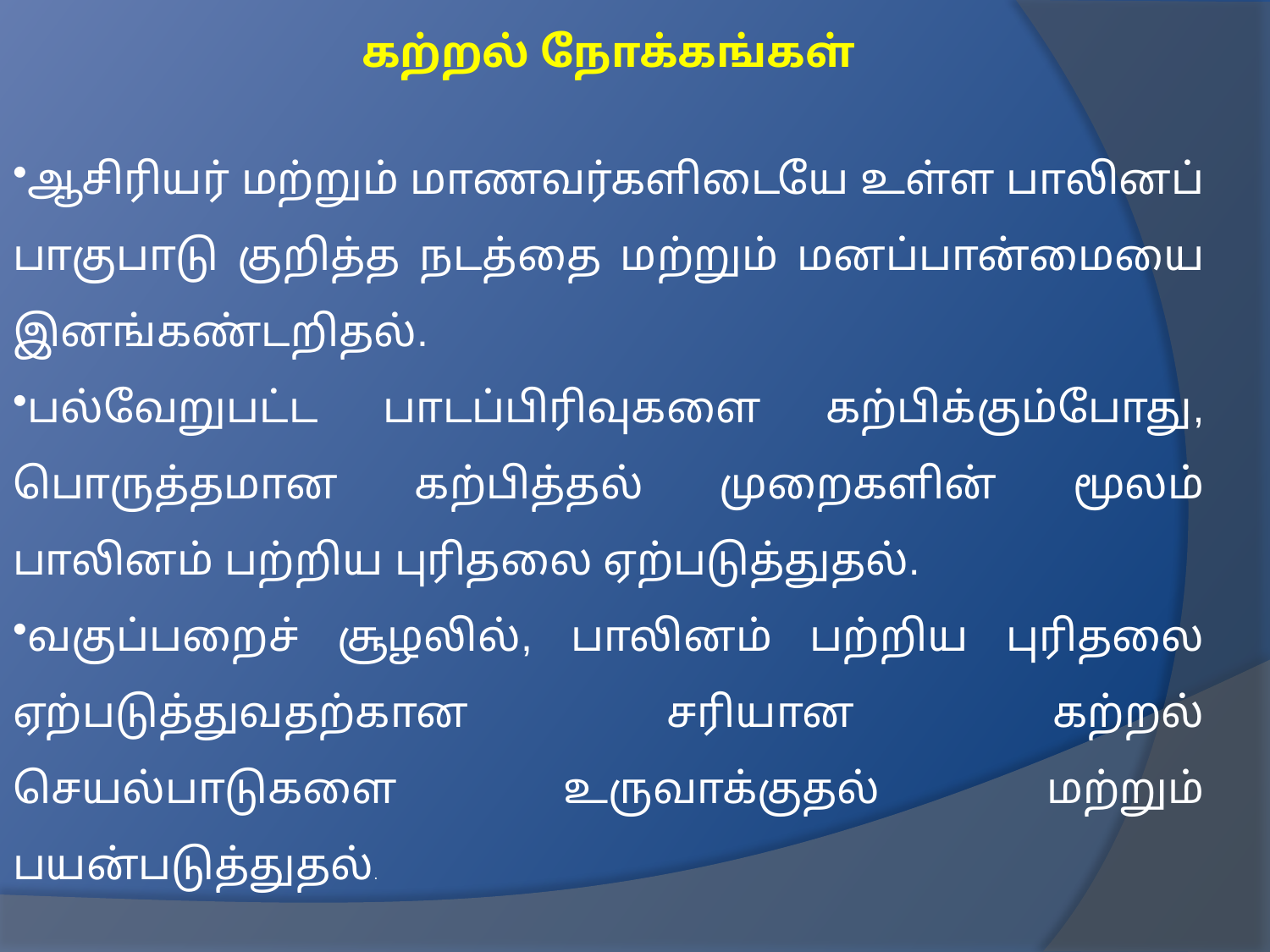

கற்றல் நோக்கங்கள்

ஆசிரியர் மற்றும் மாணவர்களிடையே உள்ள பாலினப் பாகுபாடு குறித்த நடத்தை மற்றும் மனப்பான்மையை இனங்கண்டறிதல்.
பல்வேறுபட்ட பாடப்பிரிவுகளை கற்பிக்கும்போது, பொருத்தமான கற்பித்தல் முறைகளின் மூலம் பாலினம் பற்றிய புரிதலை ஏற்படுத்துதல்.
வகுப்பறைச் சூழலில், பாலினம் பற்றிய புரிதலை ஏற்படுத்துவதற்கான சரியான கற்றல் செயல்பாடுகளை உருவாக்குதல் மற்றும் பயன்படுத்துதல்.